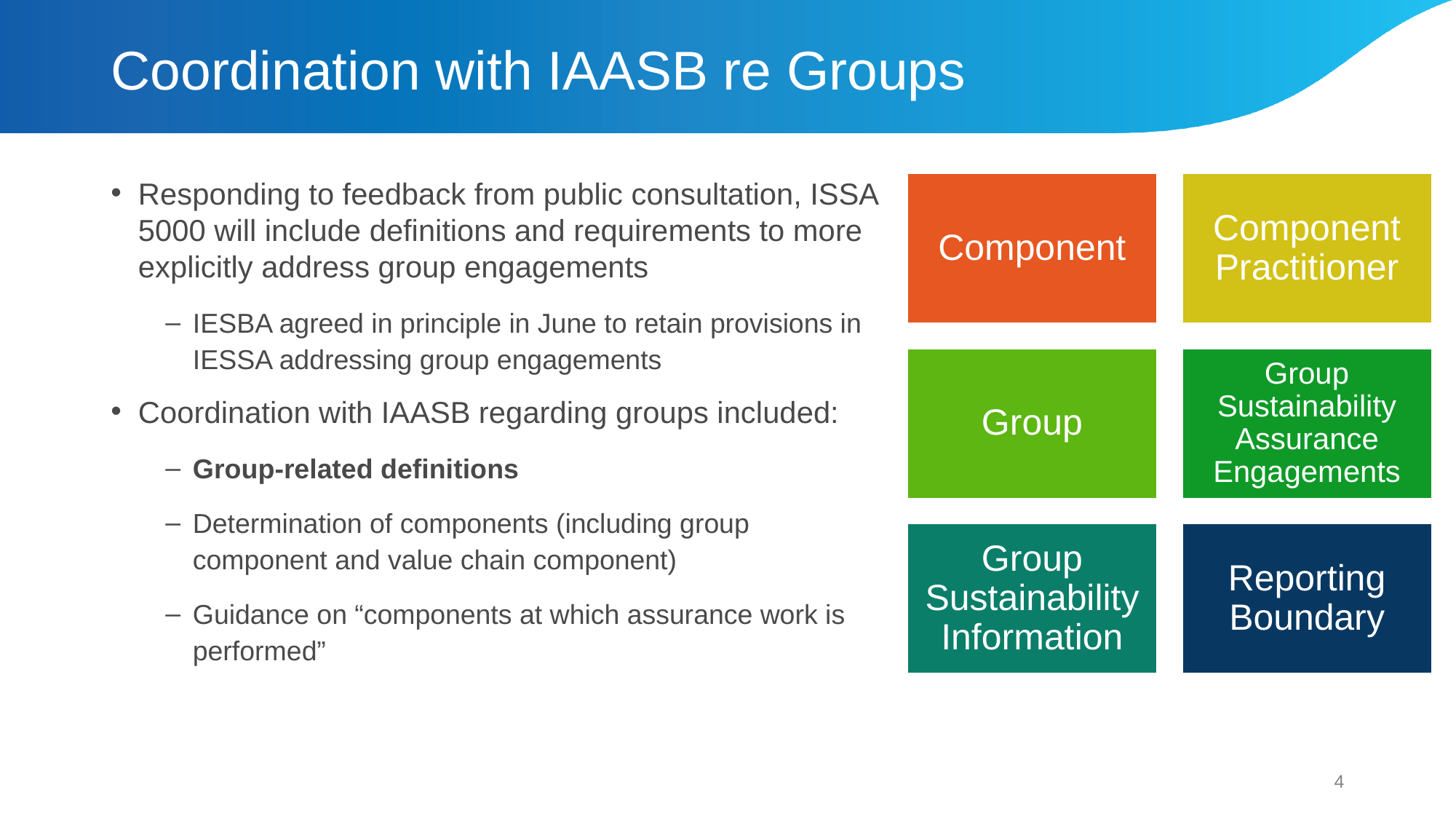

# Coordination with IAASB re Groups
Component
Component Practitioner
Group
Group Sustainability Assurance Engagements
Group Sustainability Information
Reporting Boundary
Responding to feedback from public consultation, ISSA 5000 will include definitions and requirements to more explicitly address group engagements
IESBA agreed in principle in June to retain provisions in IESSA addressing group engagements
Coordination with IAASB regarding groups included:
Group-related definitions
Determination of components (including group component and value chain component)
Guidance on “components at which assurance work is performed”
4